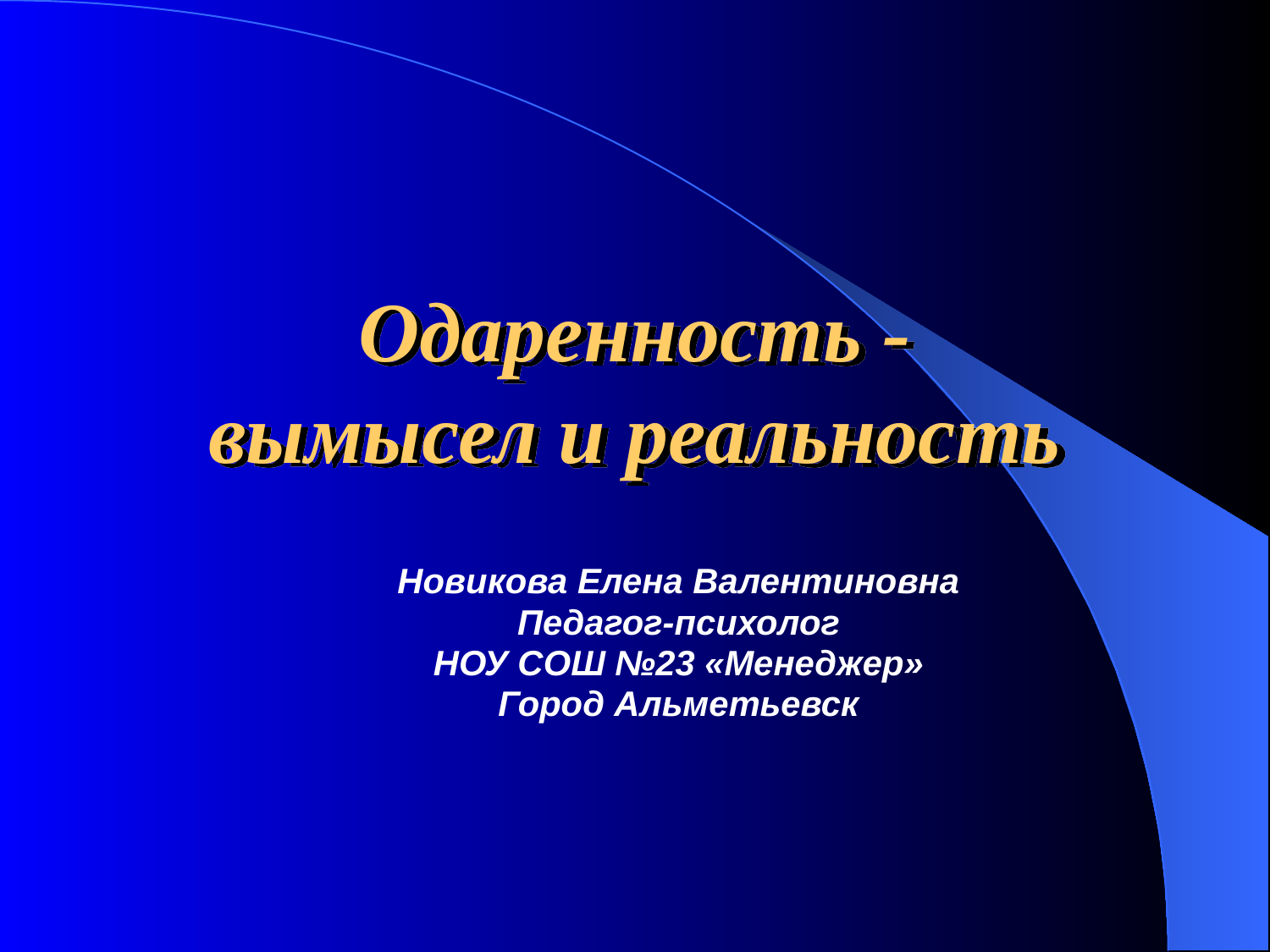

Одаренность - вымысел и реальность
Новикова Елена Валентиновна
Педагог-психолог
НОУ СОШ №23 «Менеджер»
Город Альметьевск